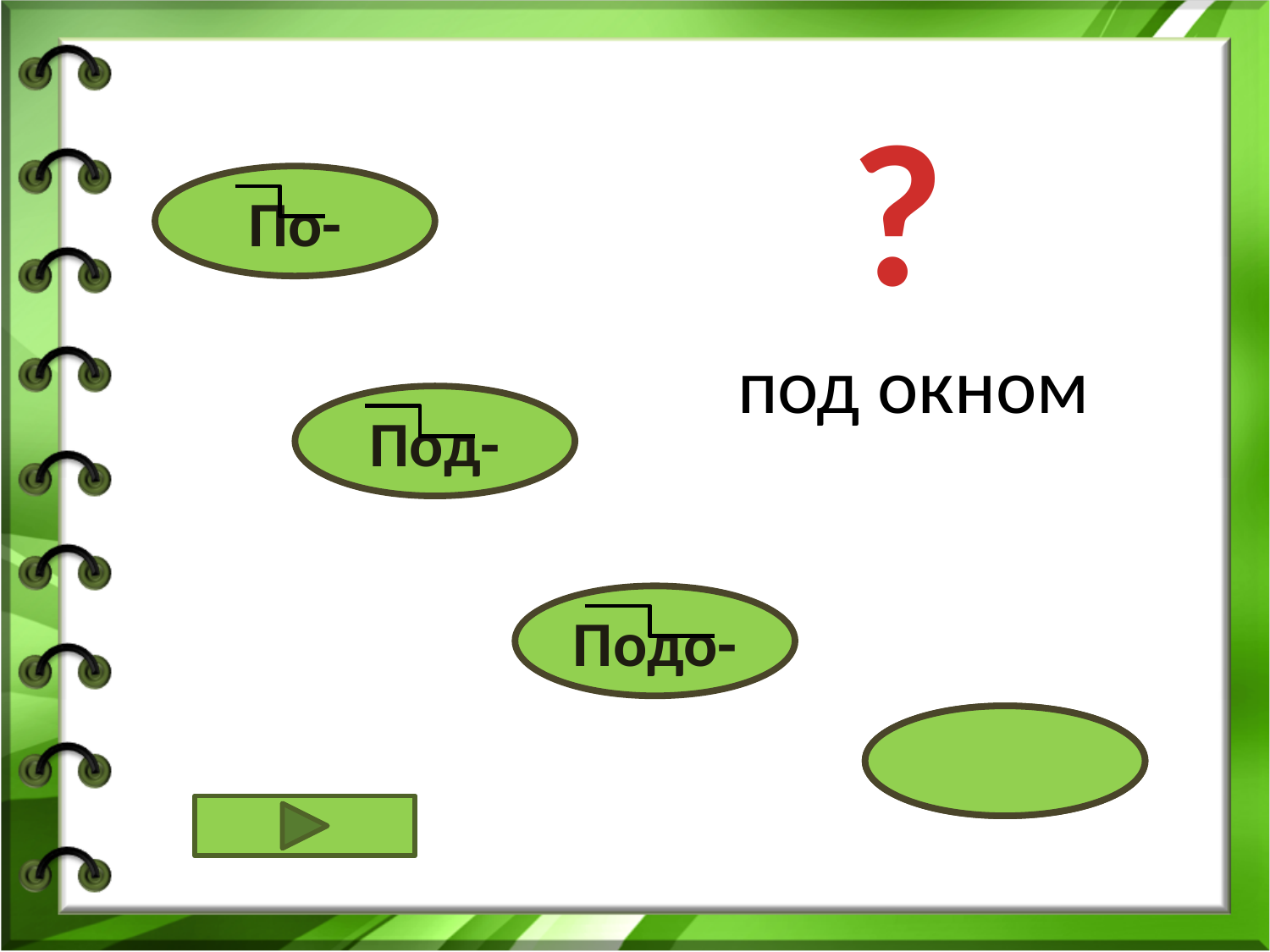

?
По-
под окном
Под-
Подо-
верно